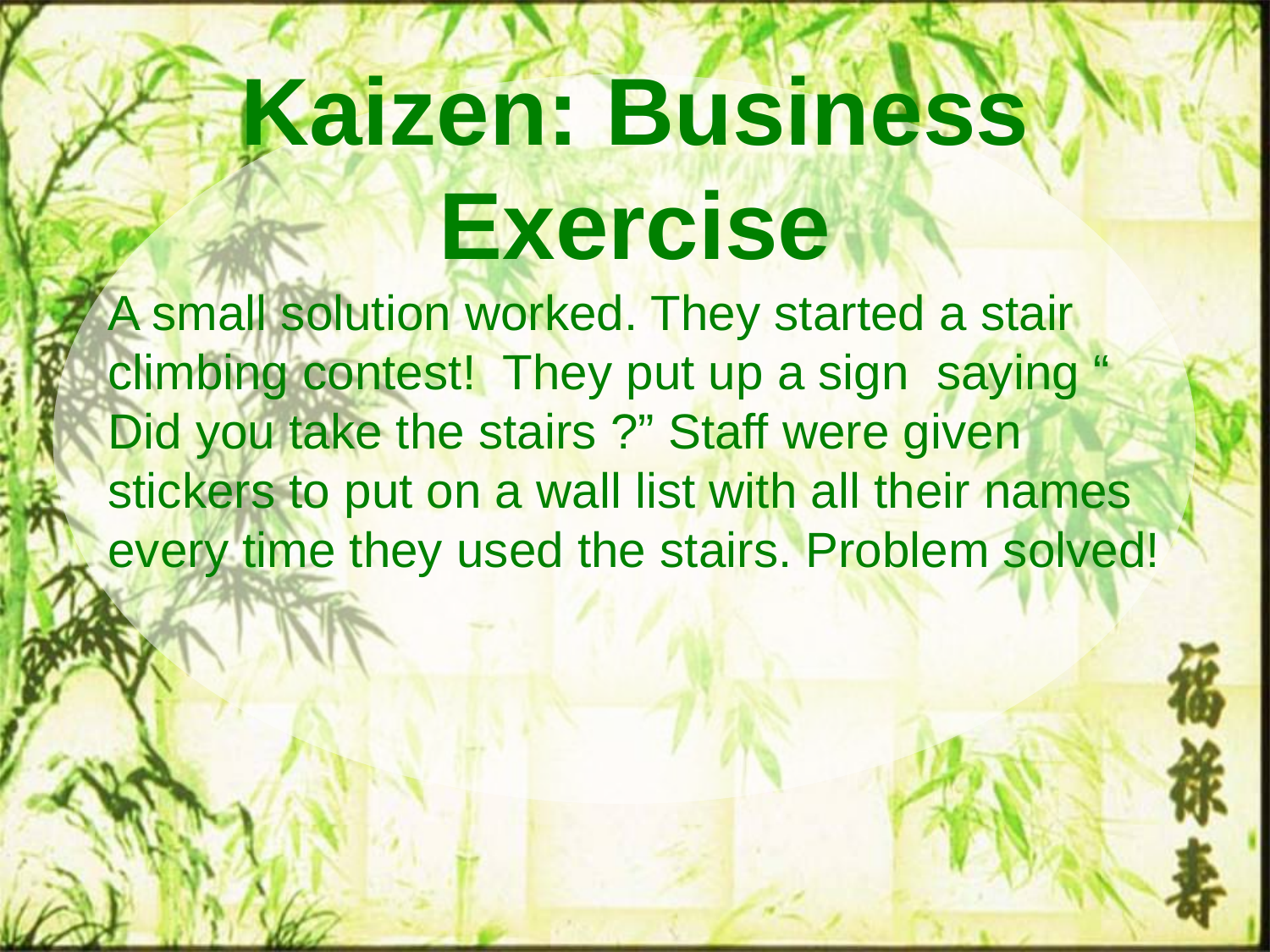

Kaizen: Business Exercise
A small solution worked. They started a stair climbing contest!  They put up a sign  saying “ Did you take the stairs ?” Staff were given stickers to put on a wall list with all their names every time they used the stairs. Problem solved!